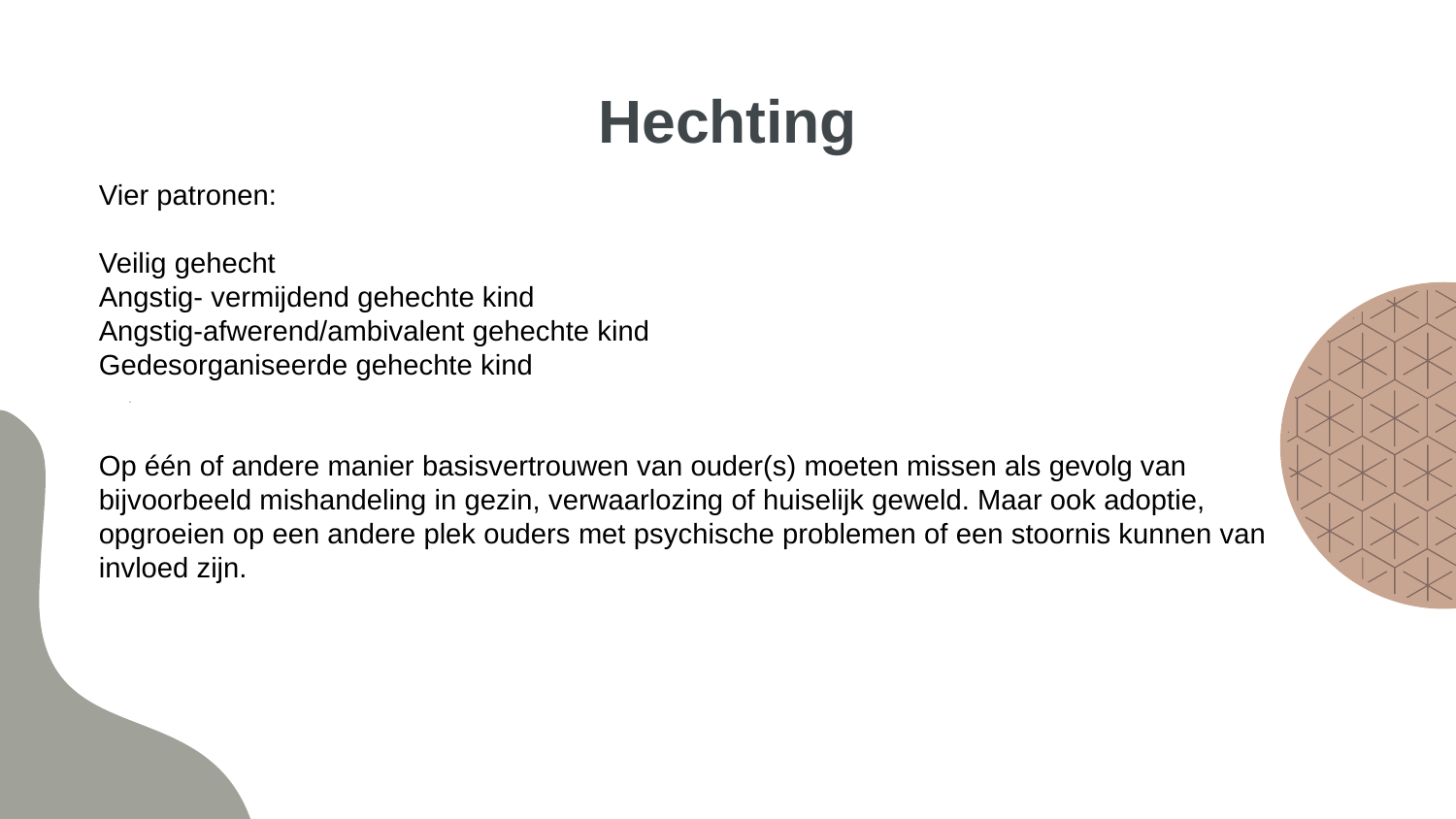

# Hechting
Vier patronen:
Veilig gehecht
Angstig- vermijdend gehechte kind
Angstig-afwerend/ambivalent gehechte kind
Gedesorganiseerde gehechte kind
Op één of andere manier basisvertrouwen van ouder(s) moeten missen als gevolg van bijvoorbeeld mishandeling in gezin, verwaarlozing of huiselijk geweld. Maar ook adoptie, opgroeien op een andere plek ouders met psychische problemen of een stoornis kunnen van invloed zijn.